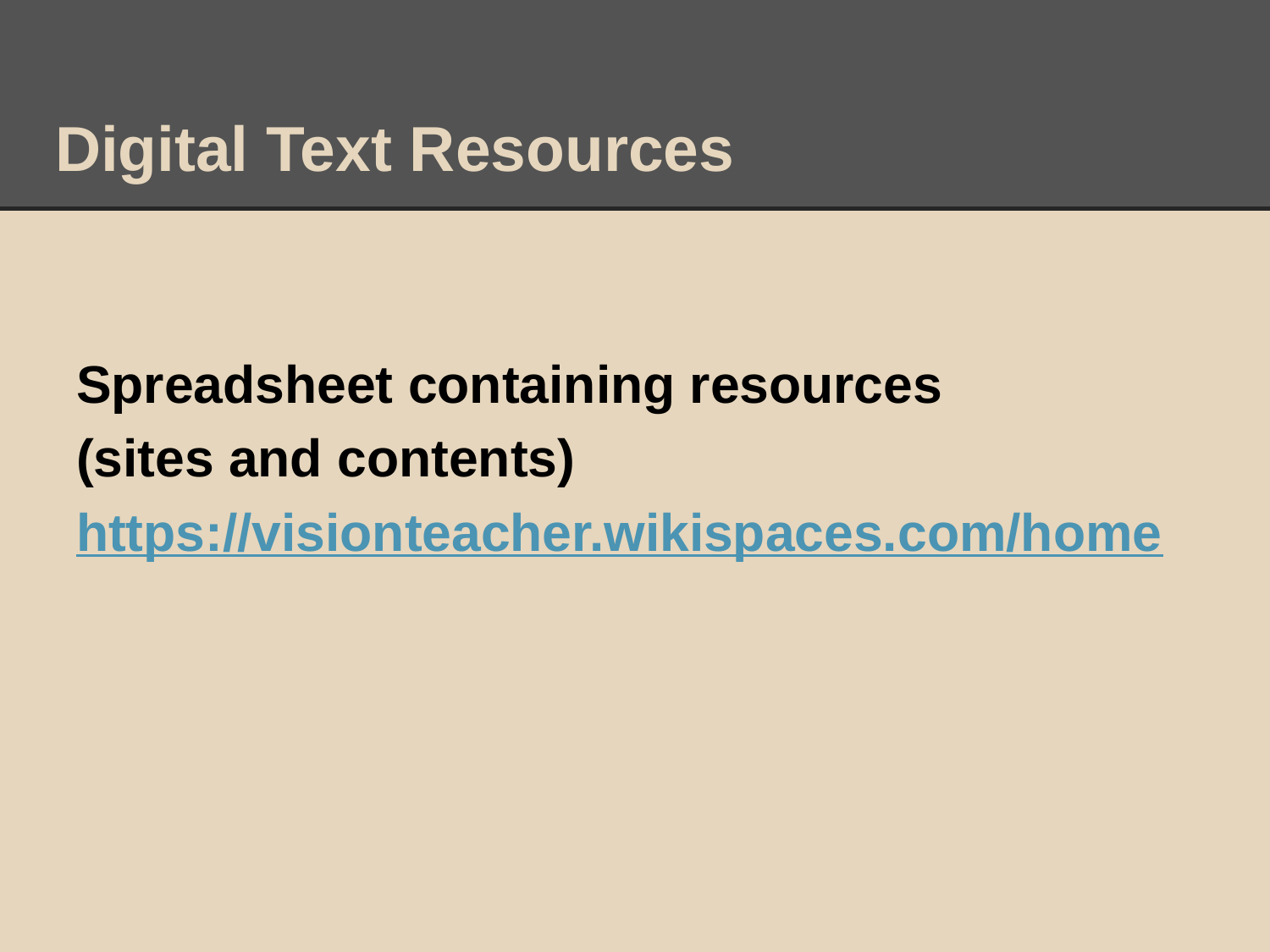

# Digital Text Resources
Spreadsheet containing resources
(sites and contents)
https://visionteacher.wikispaces.com/home